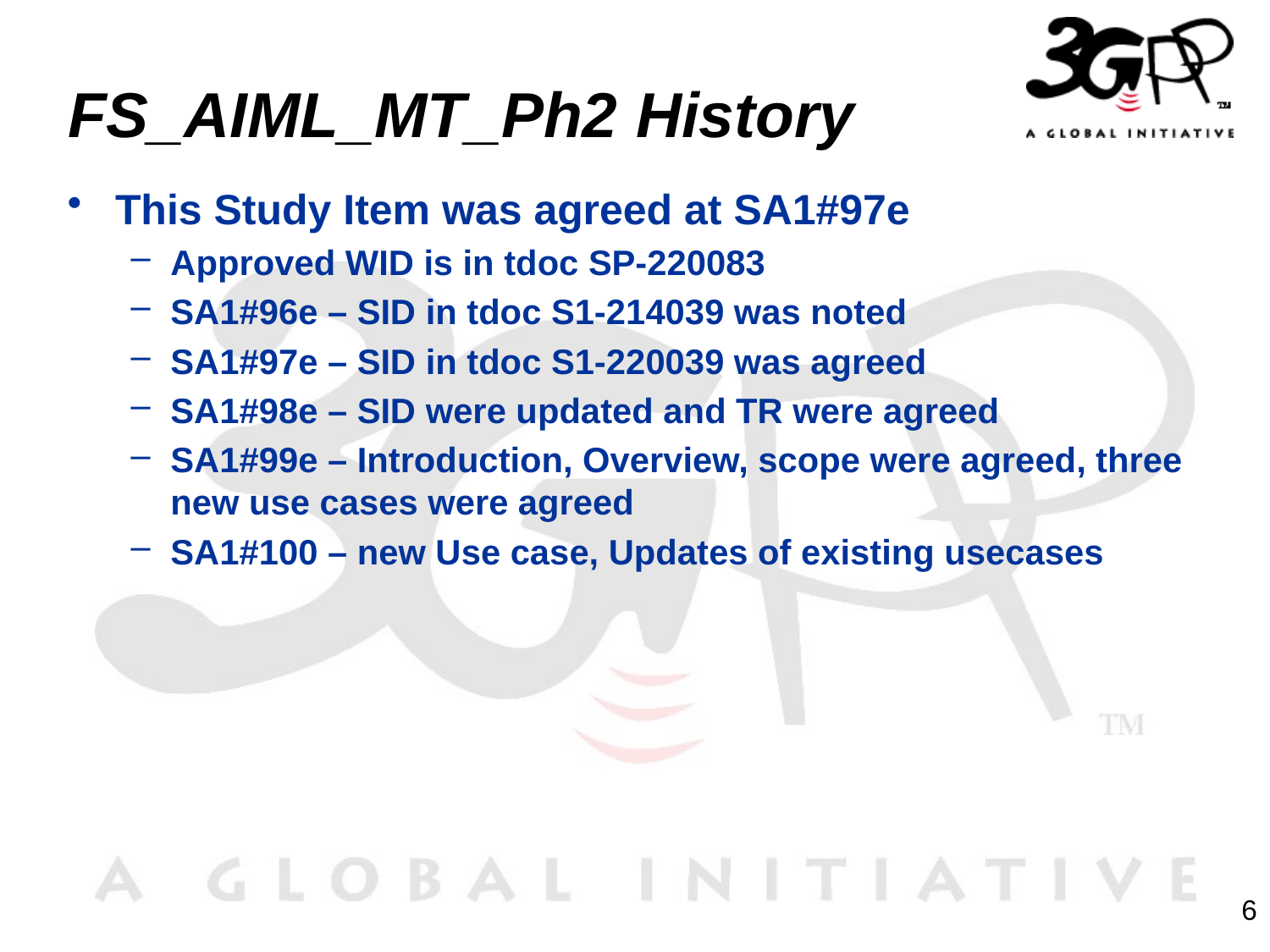

# FS_AIML_MT_Ph2 History
This Study Item was agreed at SA1#97e
Approved WID is in tdoc SP-220083
SA1#96e – SID in tdoc S1-214039 was noted
SA1#97e – SID in tdoc S1-220039 was agreed
SA1#98e – SID were updated and TR were agreed
SA1#99e – Introduction, Overview, scope were agreed, three new use cases were agreed
SA1#100 – new Use case, Updates of existing usecases
6